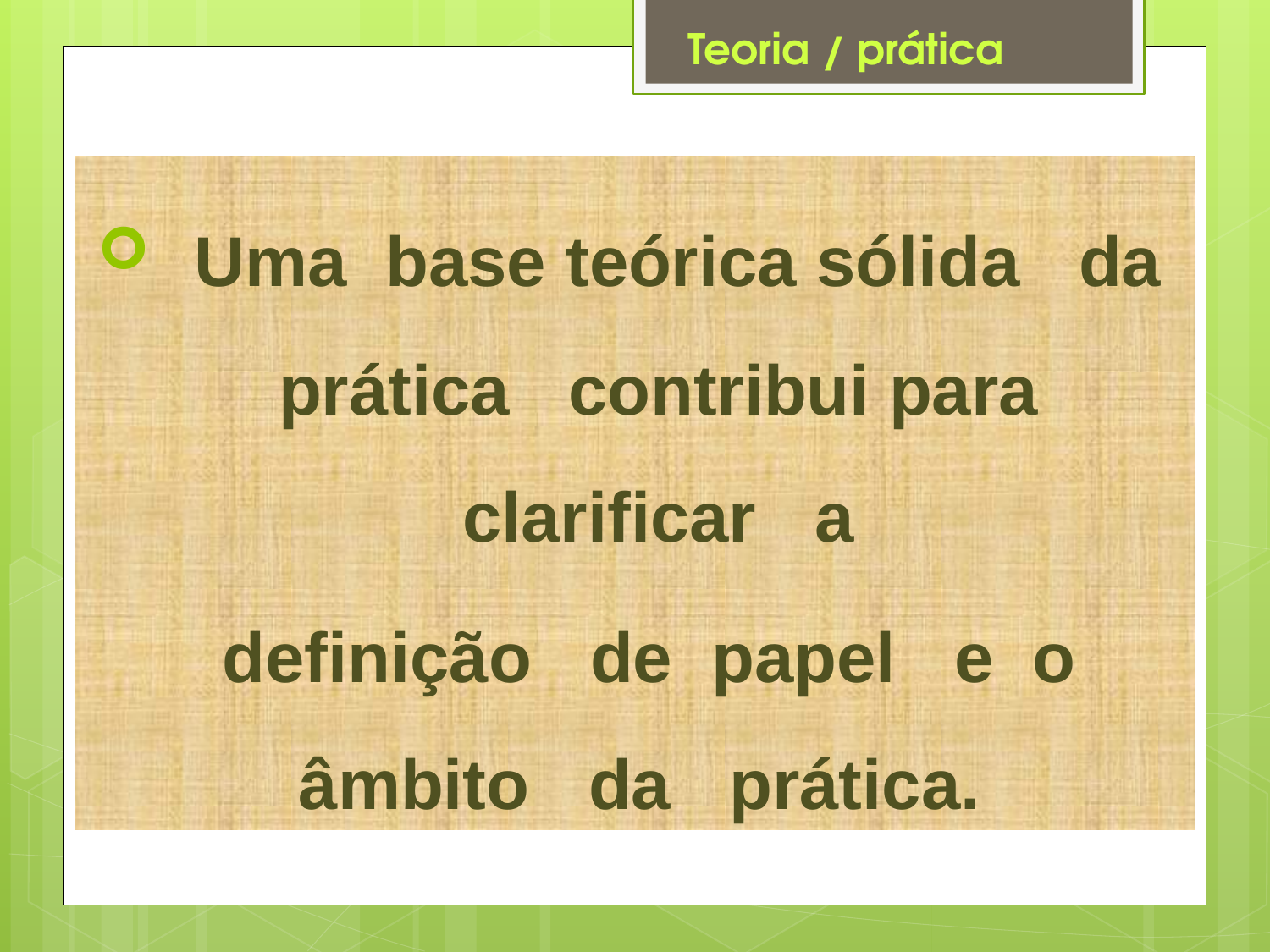

Teoria / prática
  Uma  base teórica sólida   da  prática   contribui para clarificar   a
 definição   de  papel   e  o âmbito   da   prática.